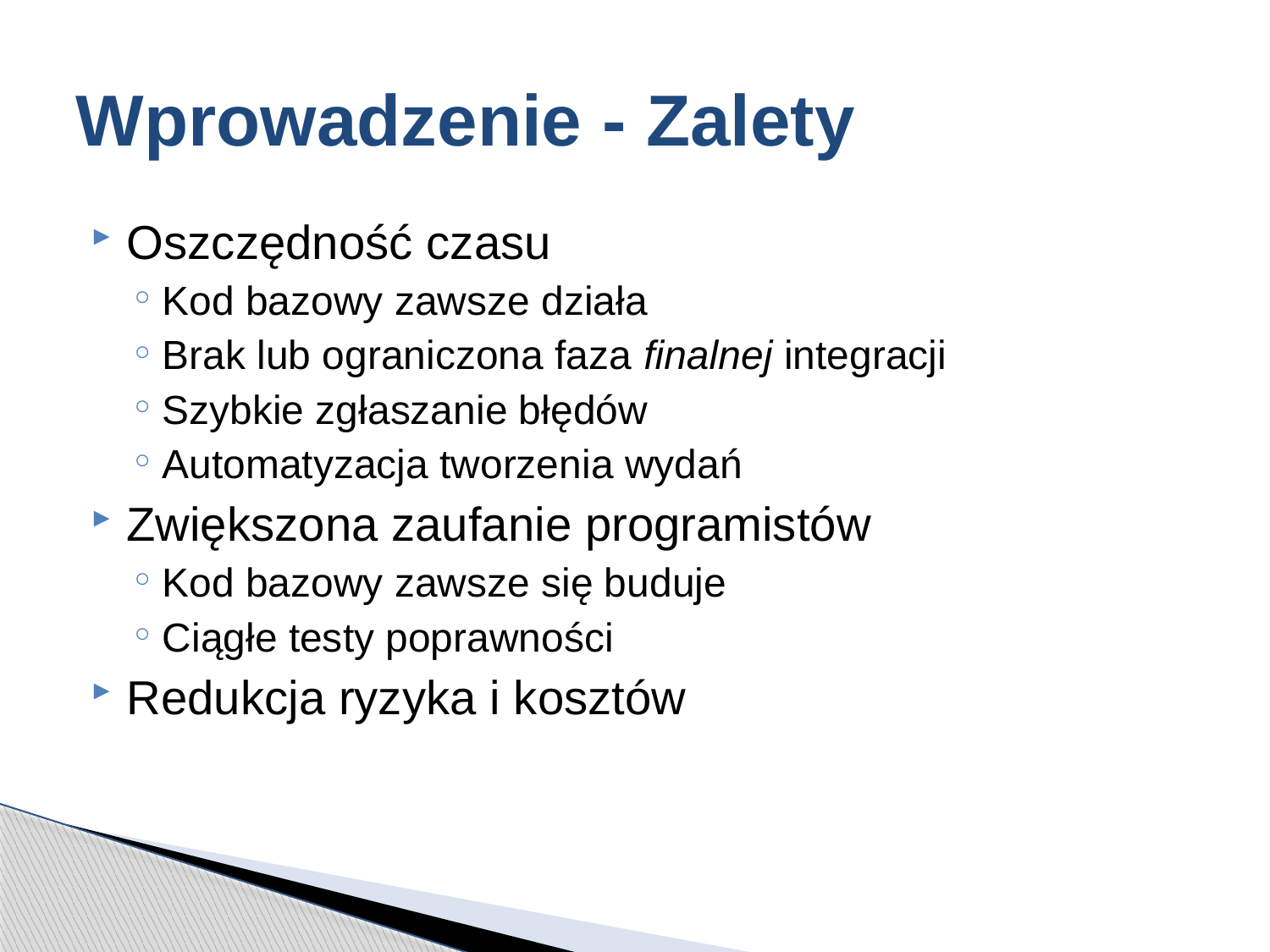

# Wprowadzenie - Zalety
Oszczędność czasu
Kod bazowy zawsze działa
Brak lub ograniczona faza finalnej integracji
Szybkie zgłaszanie błędów
Automatyzacja tworzenia wydań
Zwiększona zaufanie programistów
Kod bazowy zawsze się buduje
Ciągłe testy poprawności
Redukcja ryzyka i kosztów